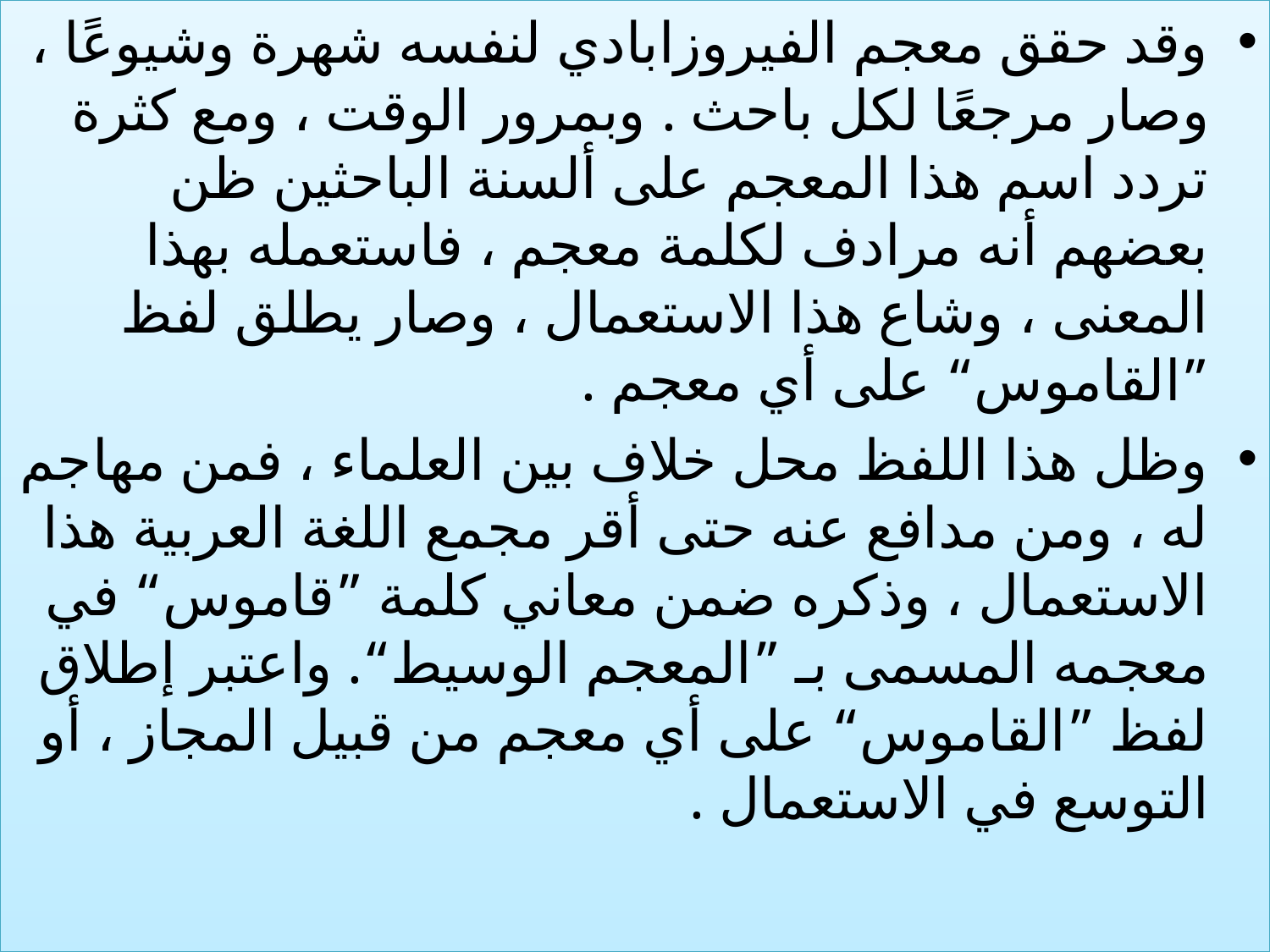

وقد حقق معجم الفيروزابادي لنفسه شهرة وشيوعًا ، وصار مرجعًا لكل باحث . وبمرور الوقت ، ومع كثرة تردد اسم هذا المعجم على ألسنة الباحثين ظن بعضهم أنه مرادف لكلمة معجم ، فاستعمله بهذا المعنى ، وشاع هذا الاستعمال ، وصار يطلق لفظ ”القاموس“ على أي معجم .
وظل هذا اللفظ محل خلاف بين العلماء ، فمن مهاجم له ، ومن مدافع عنه حتى أقر مجمع اللغة العربية هذا الاستعمال ، وذكره ضمن معاني كلمة ”قاموس“ في معجمه المسمى بـ ”المعجم الوسيط“. واعتبر إطلاق لفظ ”القاموس“ على أي معجم من قبيل المجاز ، أو التوسع في الاستعمال .